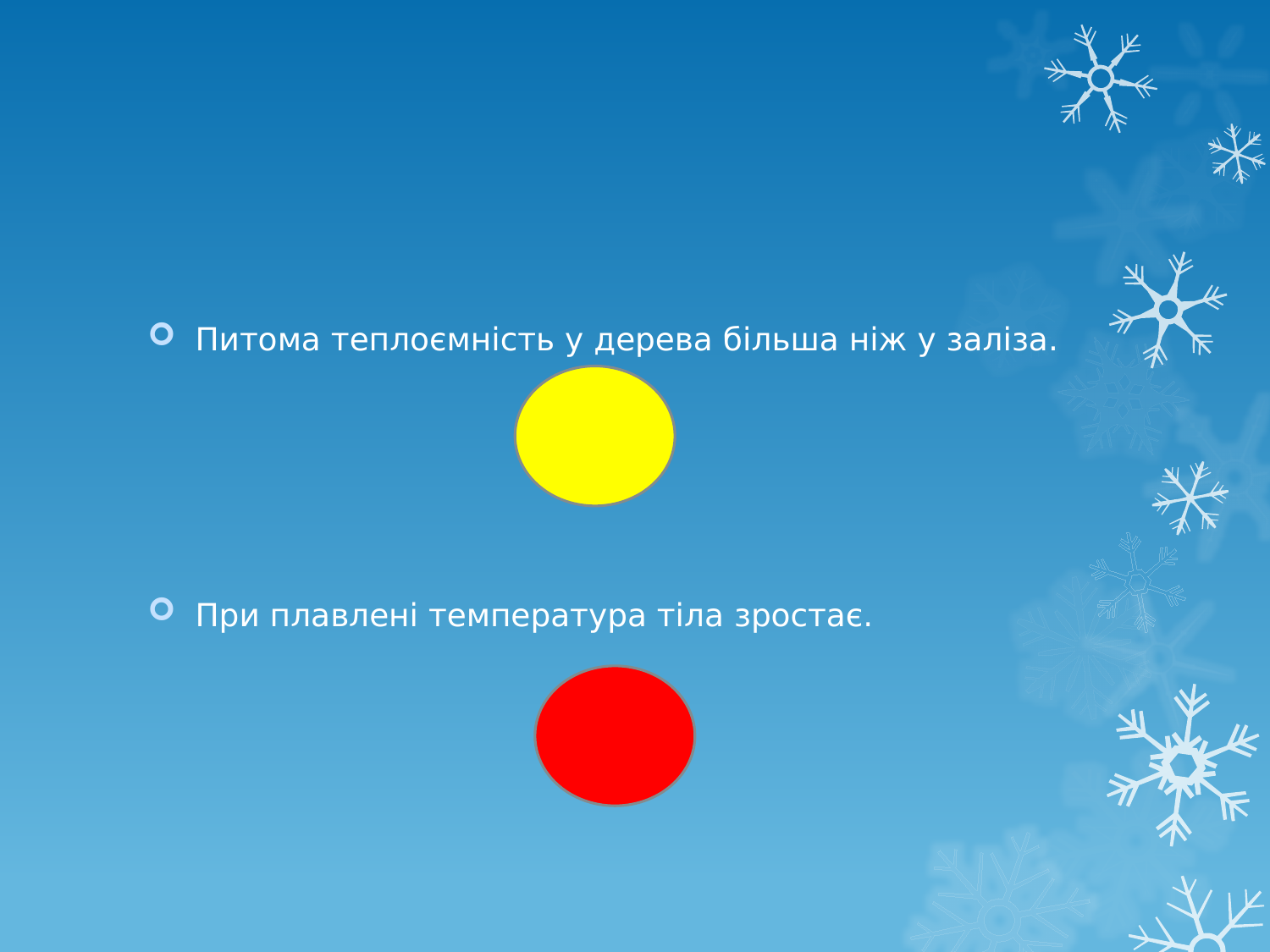

Питома теплоємність у дерева більша ніж у заліза.

При плавлені температура тіла зростає.